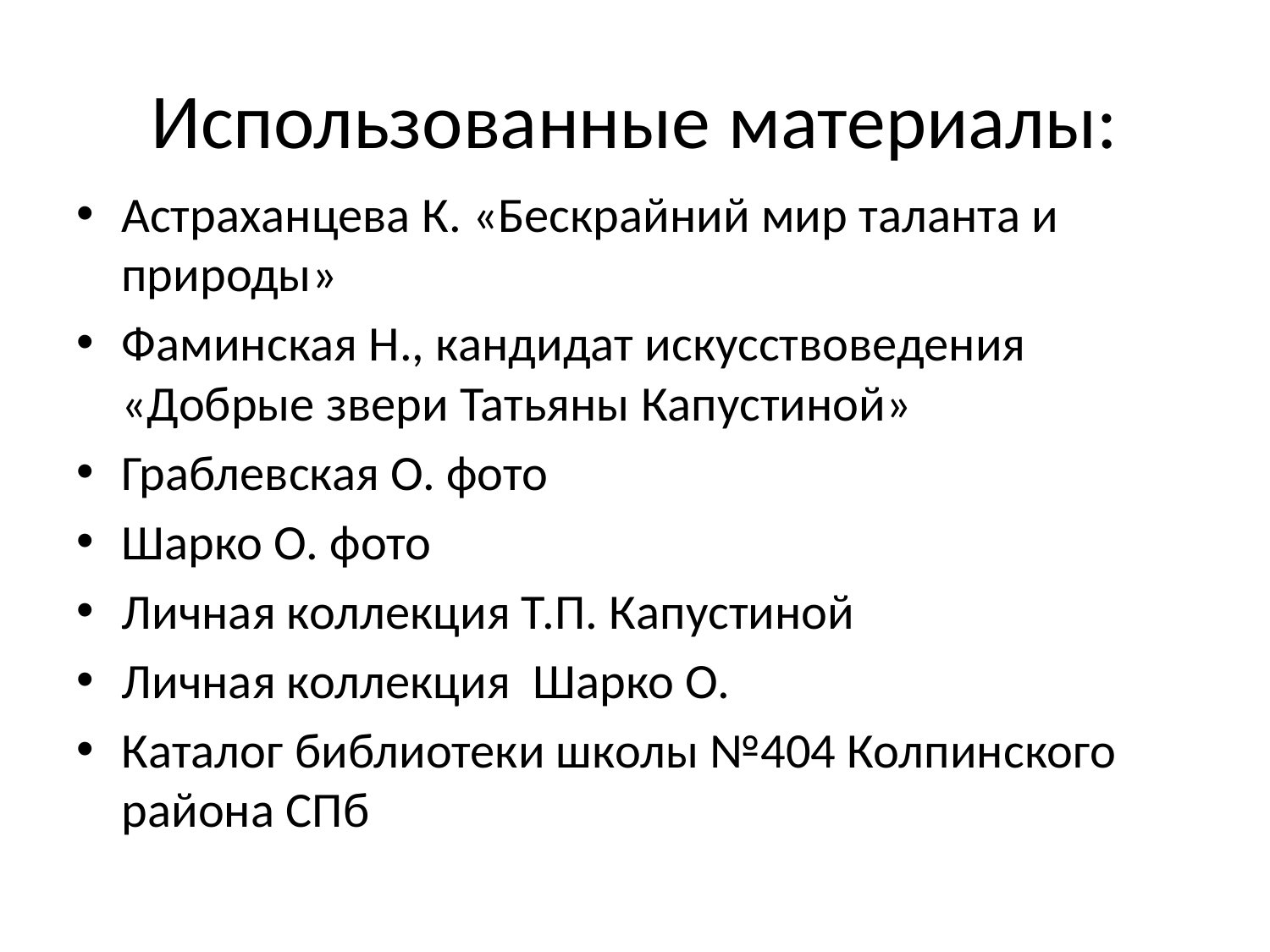

# Использованные материалы:
Астраханцева К. «Бескрайний мир таланта и природы»
Фаминская Н., кандидат искусствоведения «Добрые звери Татьяны Капустиной»
Граблевская О. фото
Шарко О. фото
Личная коллекция Т.П. Капустиной
Личная коллекция  Шарко О.
Каталог библиотеки школы №404 Колпинского района СПб